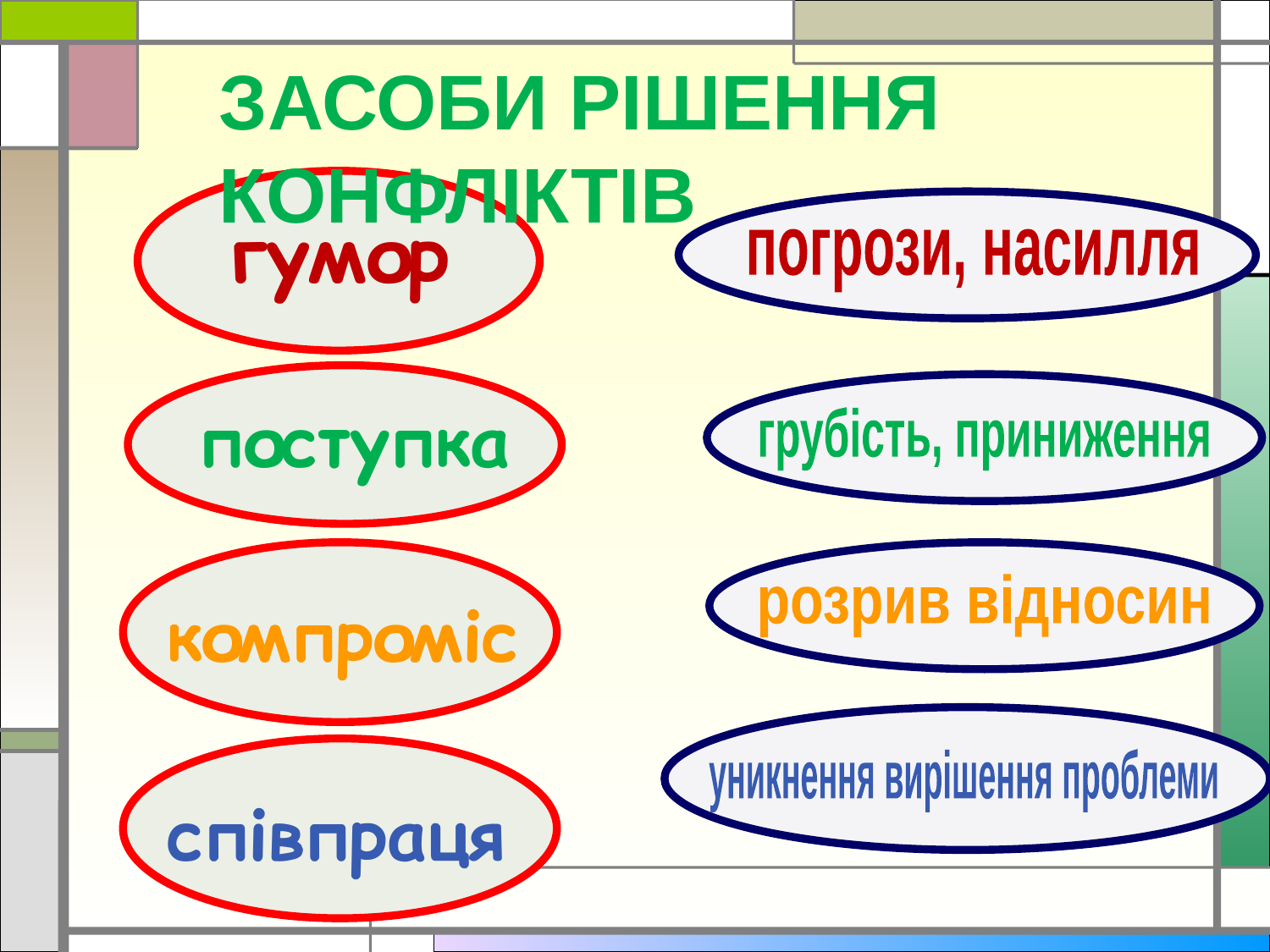

ЗАСОБИ РІШЕННЯ КОНФЛІКТІВ

гумор
погрози, насилля

поступка
грубість, приниження

розрив відносин
компроміс

уникнення вирішення проблеми
співпраця